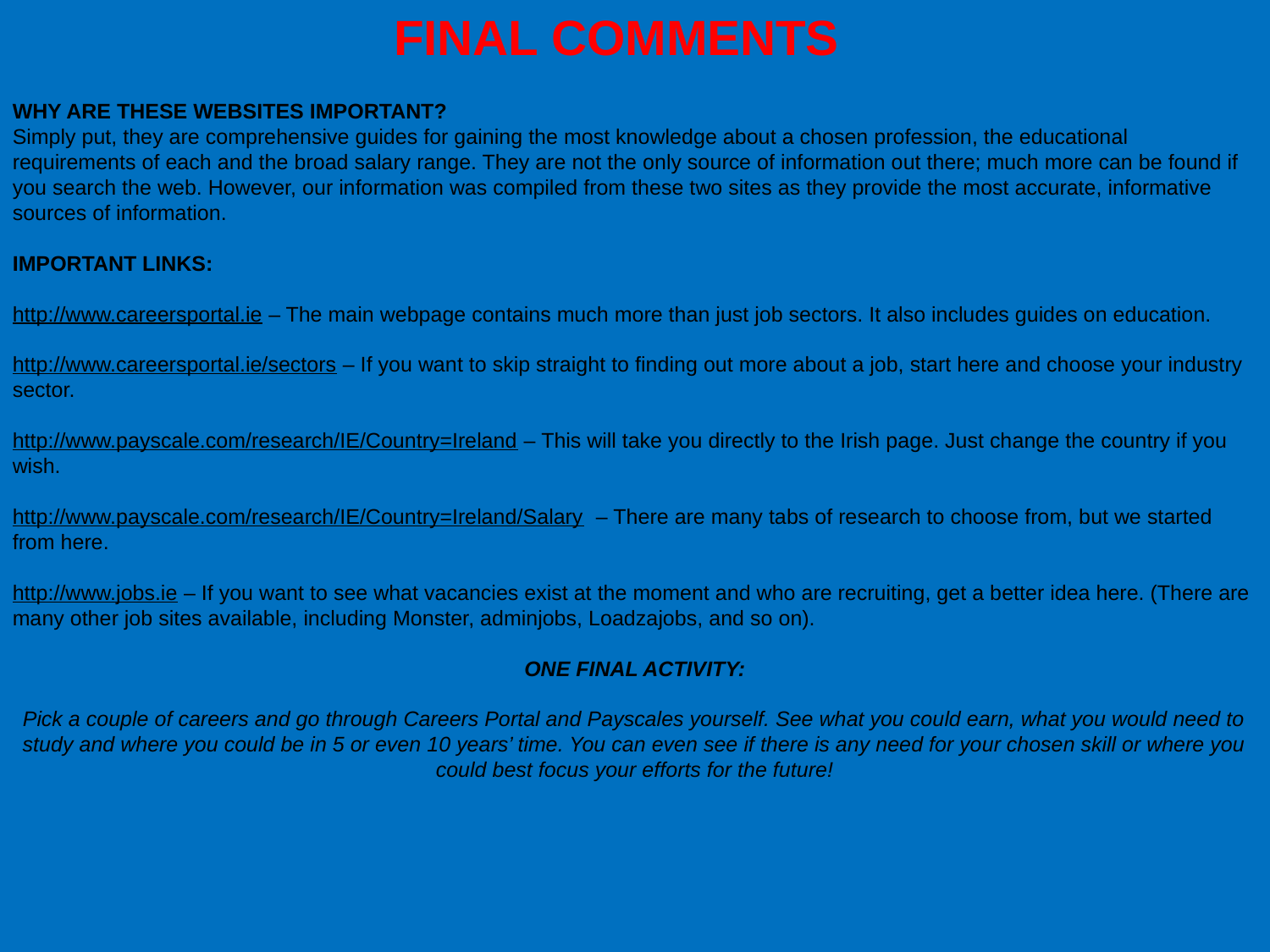

FINAL COMMENTS

WHY ARE THESE WEBSITES IMPORTANT?
Simply put, they are comprehensive guides for gaining the most knowledge about a chosen profession, the educational requirements of each and the broad salary range. They are not the only source of information out there; much more can be found if you search the web. However, our information was compiled from these two sites as they provide the most accurate, informative sources of information.

IMPORTANT LINKS:

http://www.careersportal.ie – The main webpage contains much more than just job sectors. It also includes guides on education.

http://www.careersportal.ie/sectors – If you want to skip straight to finding out more about a job, start here and choose your industry sector.

http://www.payscale.com/research/IE/Country=Ireland – This will take you directly to the Irish page. Just change the country if you wish.

http://www.payscale.com/research/IE/Country=Ireland/Salary  – There are many tabs of research to choose from, but we started from here.

http://www.jobs.ie – If you want to see what vacancies exist at the moment and who are recruiting, get a better idea here. (There are many other job sites available, including Monster, adminjobs, Loadzajobs, and so on).

ONE FINAL ACTIVITY:

Pick a couple of careers and go through Careers Portal and Payscales yourself. See what you could earn, what you would need to study and where you could be in 5 or even 10 years’ time. You can even see if there is any need for your chosen skill or where you could best focus your efforts for the future!